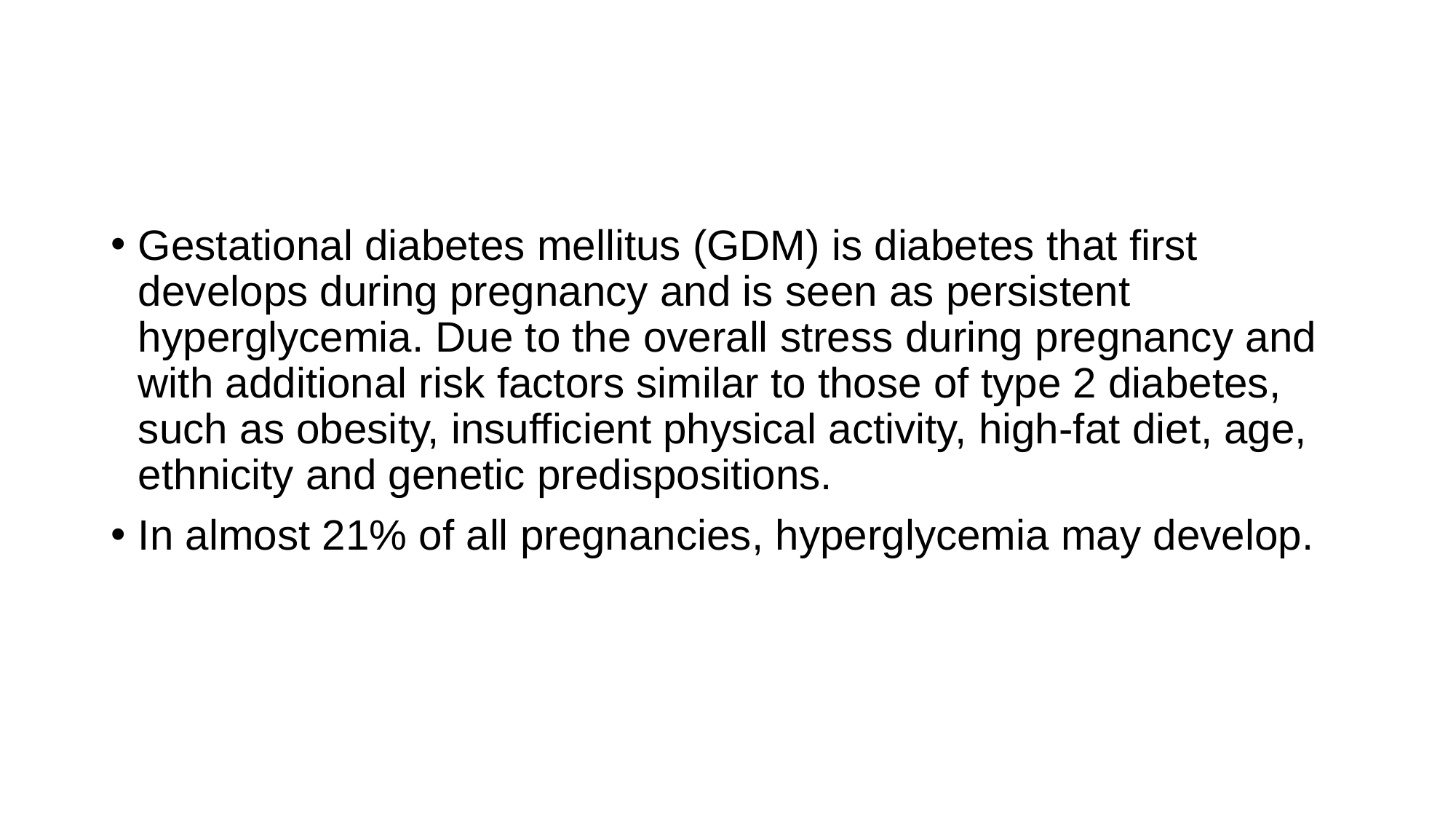

#
Gestational diabetes mellitus (GDM) is diabetes that first develops during pregnancy and is seen as persistent hyperglycemia. Due to the overall stress during pregnancy and with additional risk factors similar to those of type 2 diabetes, such as obesity, insufficient physical activity, high-fat diet, age, ethnicity and genetic predispositions.
In almost 21% of all pregnancies, hyperglycemia may develop.